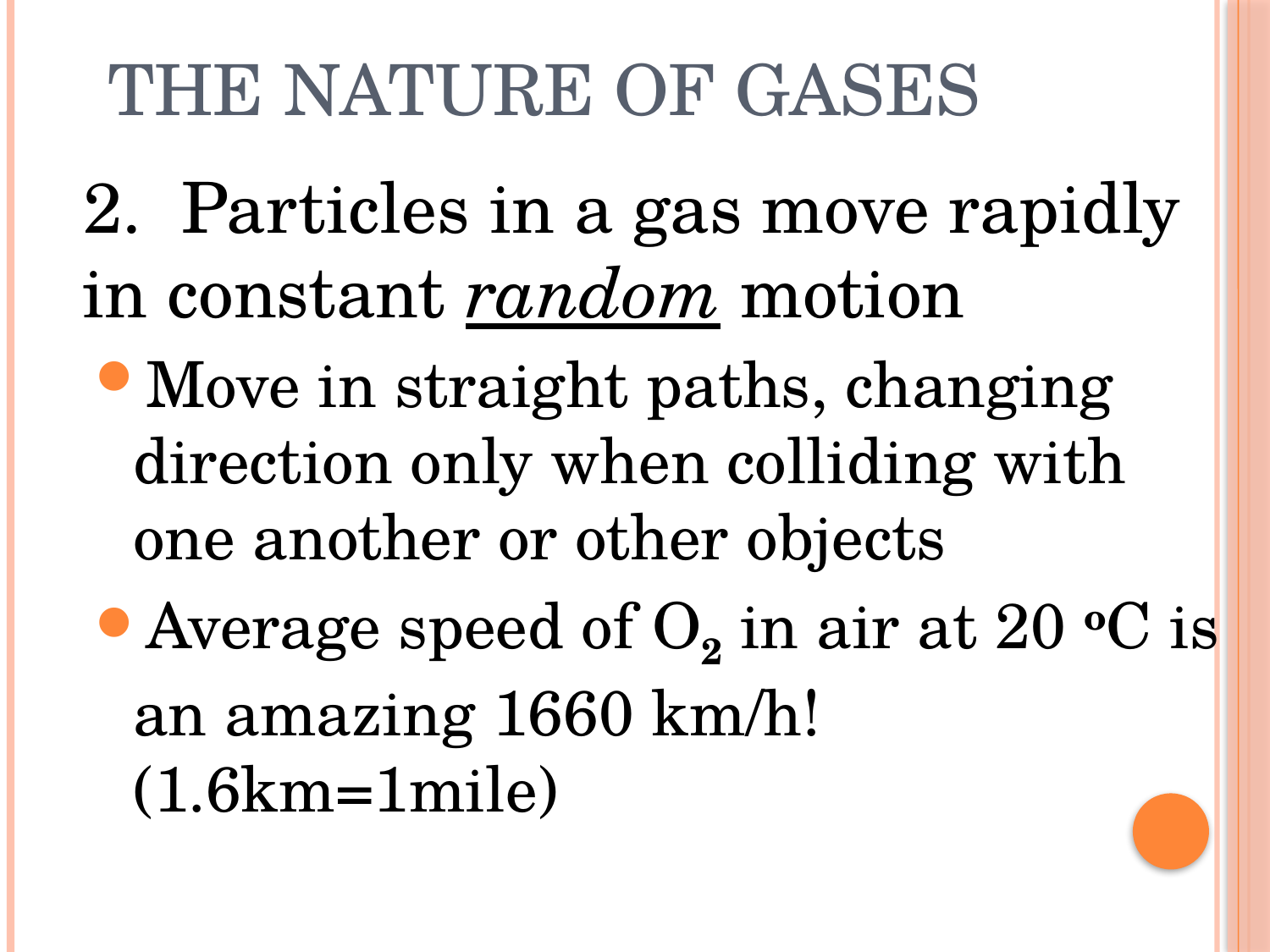

# The Nature of Gases
  2.  Particles in a gas move rapidly in constant random motion
Move in straight paths, changing direction only when colliding with one another or other objects
Average speed of O2 in air at 20 oC is an amazing 1660 km/h! (1.6km=1mile)